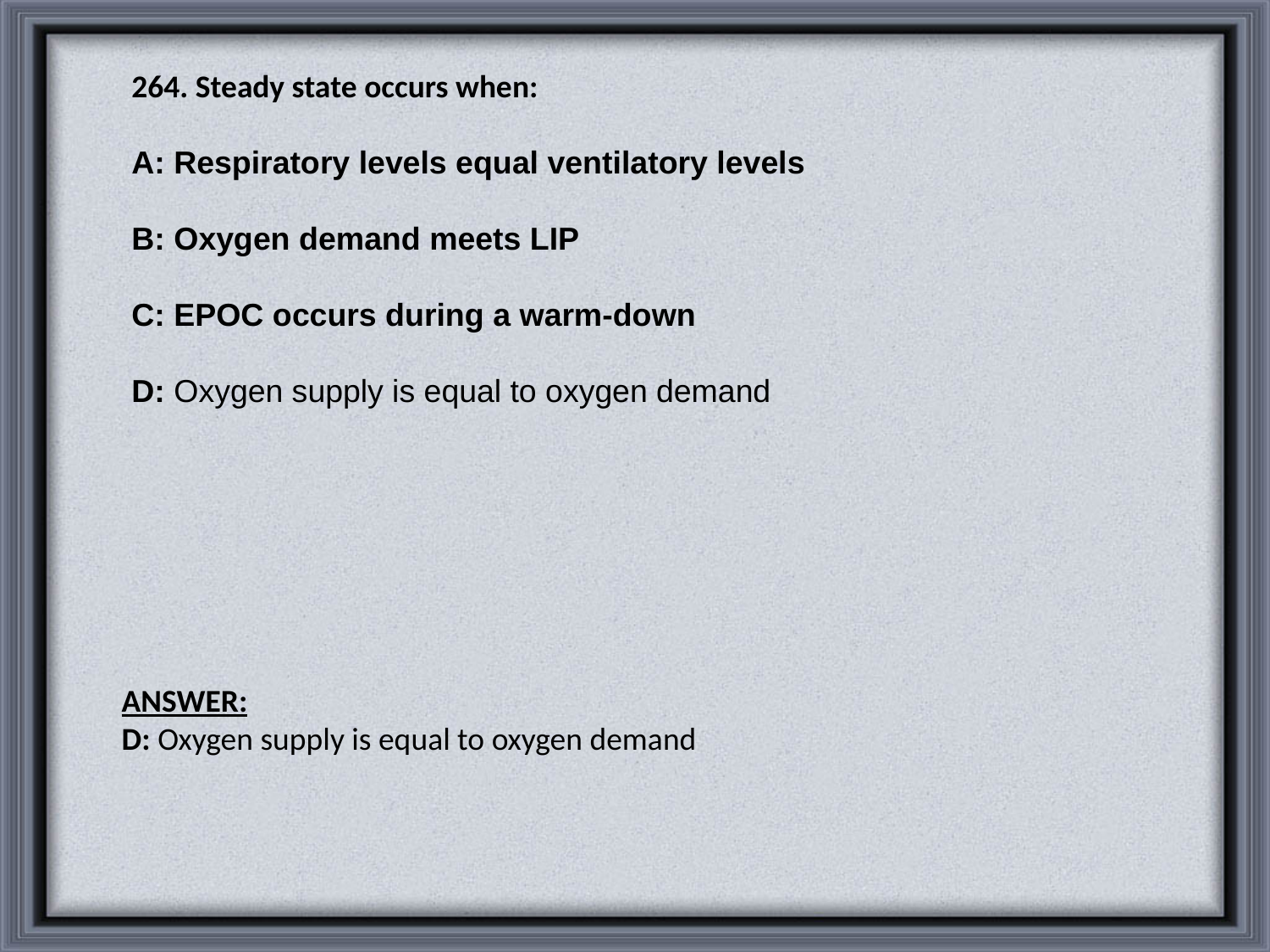

264. Steady state occurs when:

A: Respiratory levels equal ventilatory levels

B: Oxygen demand meets LIP

C: EPOC occurs during a warm-down

D: Oxygen supply is equal to oxygen demand

ANSWER:
D: Oxygen supply is equal to oxygen demand